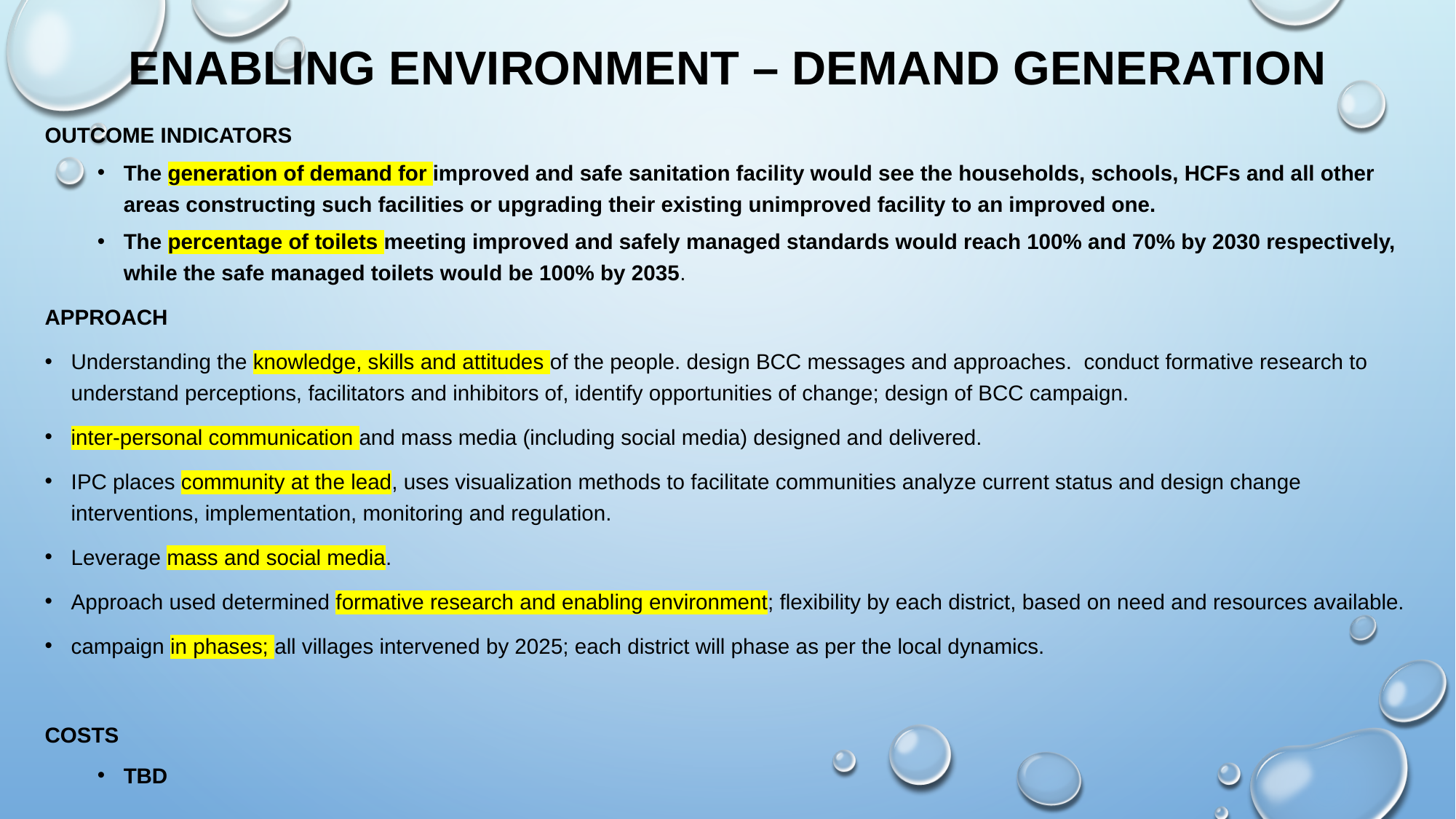

# Enabling environment – demand generation
Outcome indicators
The generation of demand for improved and safe sanitation facility would see the households, schools, HCFs and all other areas constructing such facilities or upgrading their existing unimproved facility to an improved one.
The percentage of toilets meeting improved and safely managed standards would reach 100% and 70% by 2030 respectively, while the safe managed toilets would be 100% by 2035.
Approach
Understanding the knowledge, skills and attitudes of the people. design BCC messages and approaches.  conduct formative research to understand perceptions, facilitators and inhibitors of, identify opportunities of change; design of BCC campaign.
inter-personal communication and mass media (including social media) designed and delivered.
IPC places community at the lead, uses visualization methods to facilitate communities analyze current status and design change interventions, implementation, monitoring and regulation.
Leverage mass and social media.
Approach used determined formative research and enabling environment; flexibility by each district, based on need and resources available.
campaign in phases; all villages intervened by 2025; each district will phase as per the local dynamics.

Costs
TBD